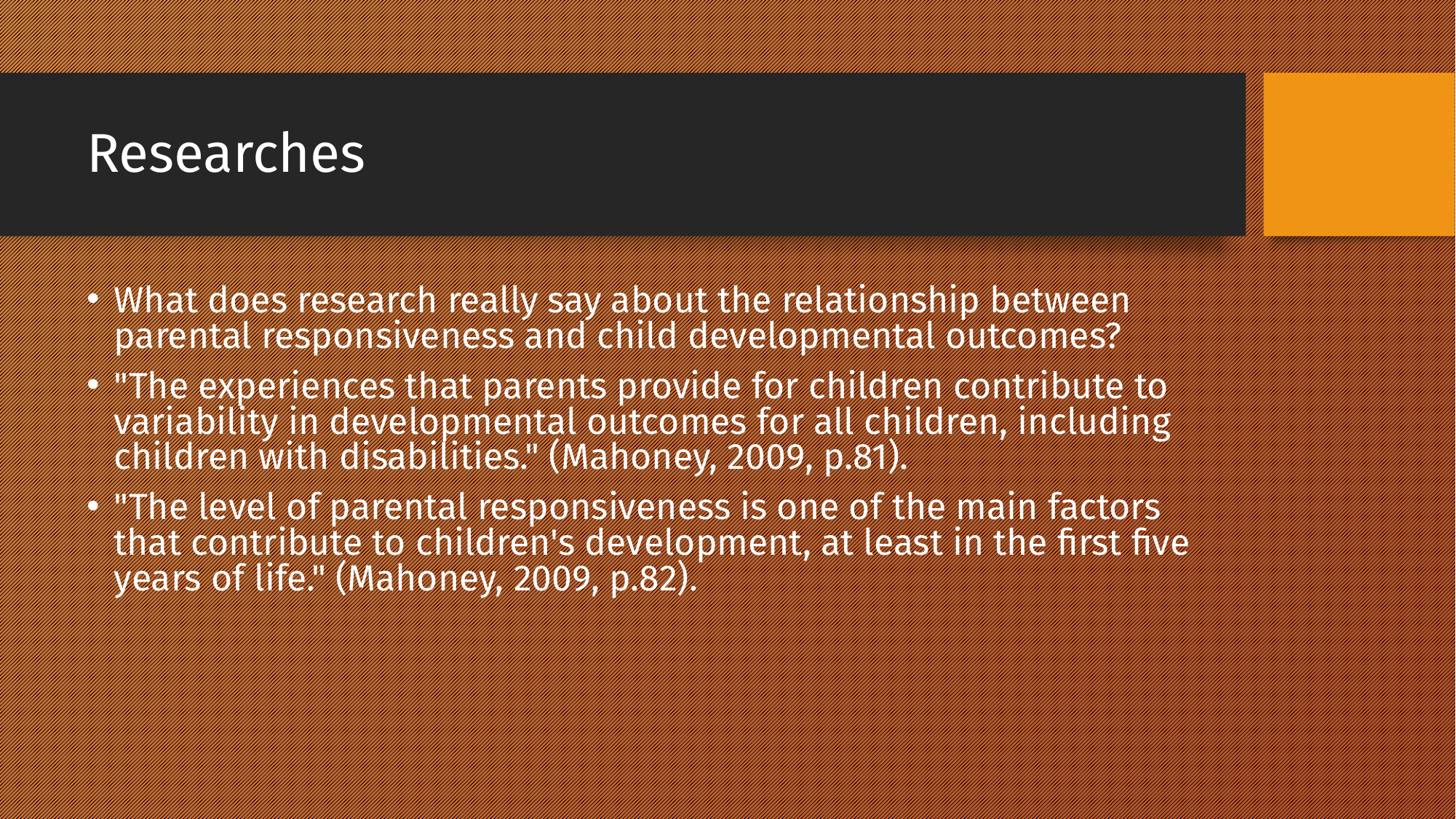

# Researches
What does research really say about the relationship between parental responsiveness and child developmental outcomes?
"The experiences that parents provide for children contribute to variability in developmental outcomes for all children, including children with disabilities." (Mahoney, 2009, p.81).
"The level of parental responsiveness is one of the main factors that contribute to children's development, at least in the first five years of life." (Mahoney, 2009, p.82).